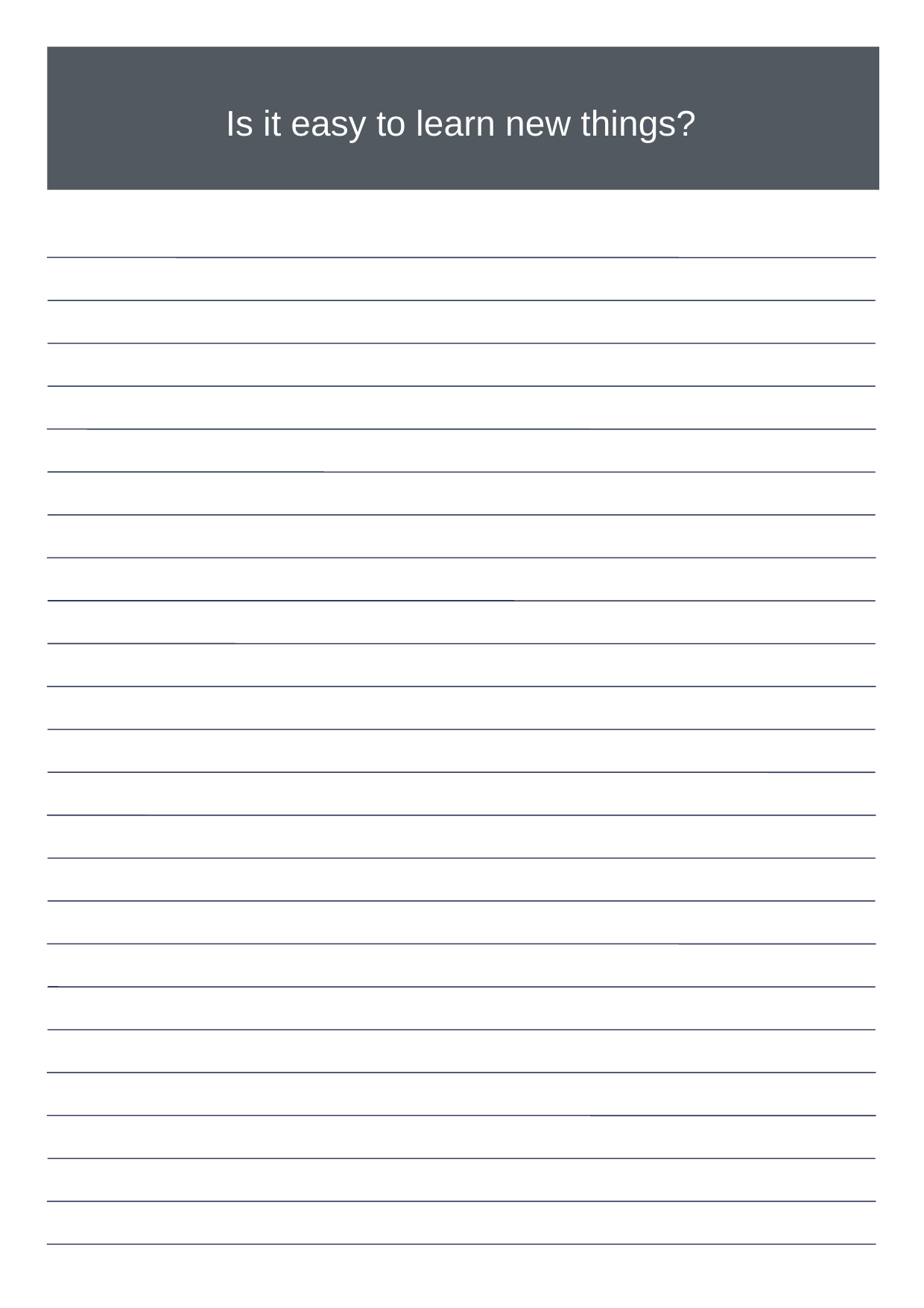

Is it easy to learn new things?